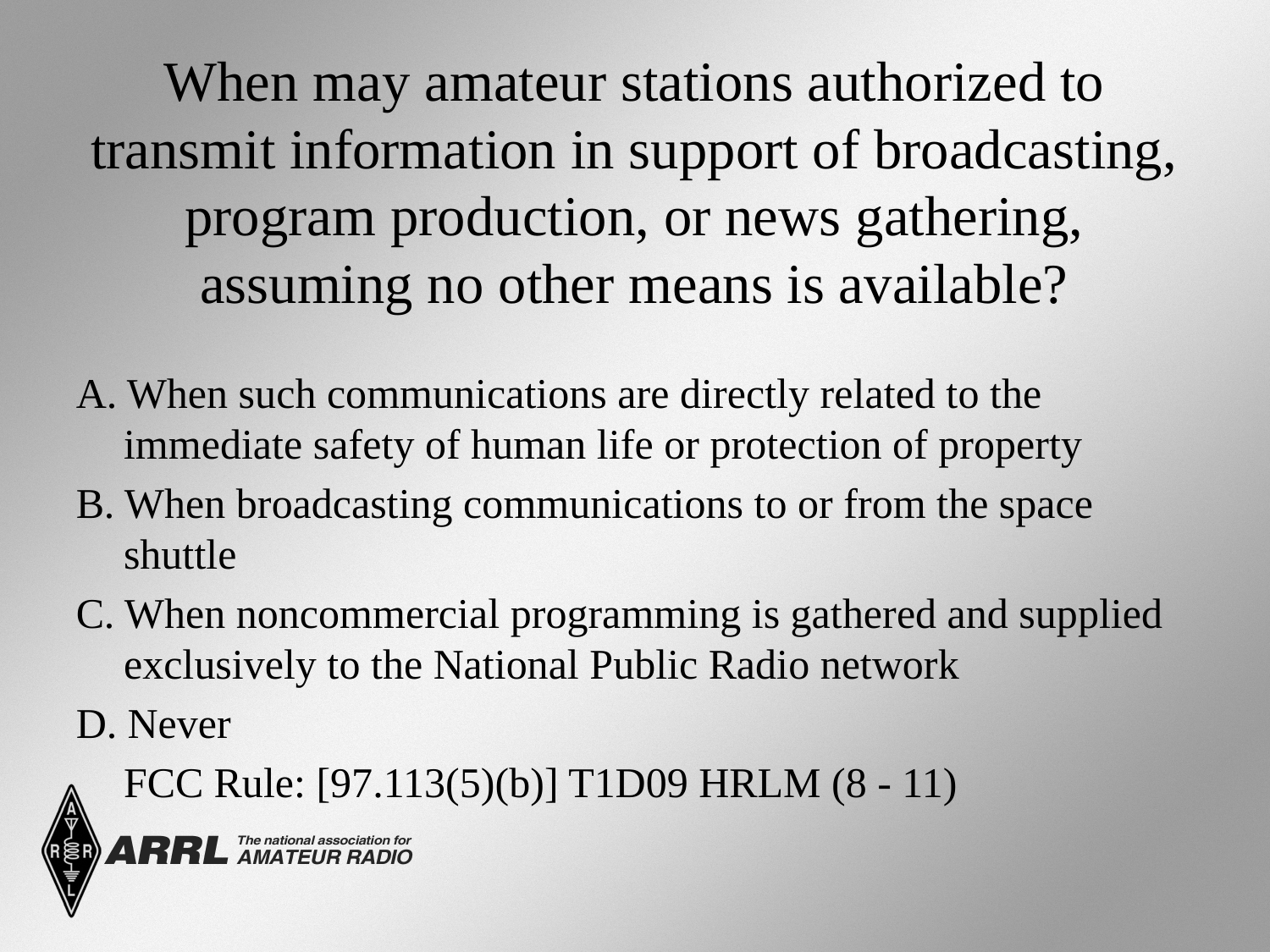

# When may amateur stations authorized to transmit information in support of broadcasting, program production, or news gathering, assuming no other means is available?
A. When such communications are directly related to the immediate safety of human life or protection of property
B. When broadcasting communications to or from the space shuttle
C. When noncommercial programming is gathered and supplied exclusively to the National Public Radio network
D. Never
	FCC Rule: [97.113(5)(b)] T1D09 HRLM (8 - 11)